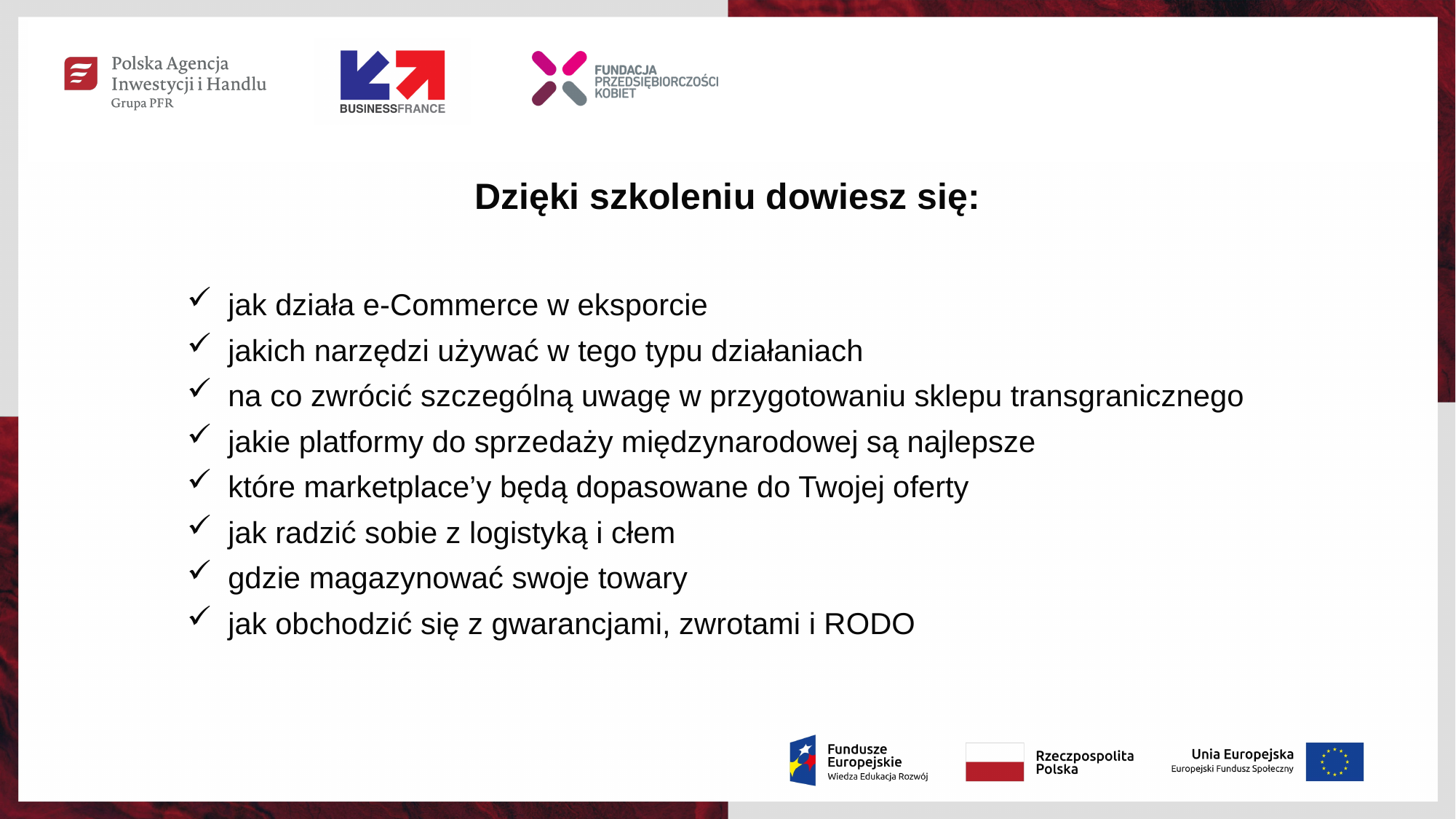

Dzięki szkoleniu dowiesz się:
jak działa e-Commerce w eksporcie
jakich narzędzi używać w tego typu działaniach
na co zwrócić szczególną uwagę w przygotowaniu sklepu transgranicznego
jakie platformy do sprzedaży międzynarodowej są najlepsze
które marketplace’y będą dopasowane do Twojej oferty
jak radzić sobie z logistyką i cłem
gdzie magazynować swoje towary
jak obchodzić się z gwarancjami, zwrotami i RODO